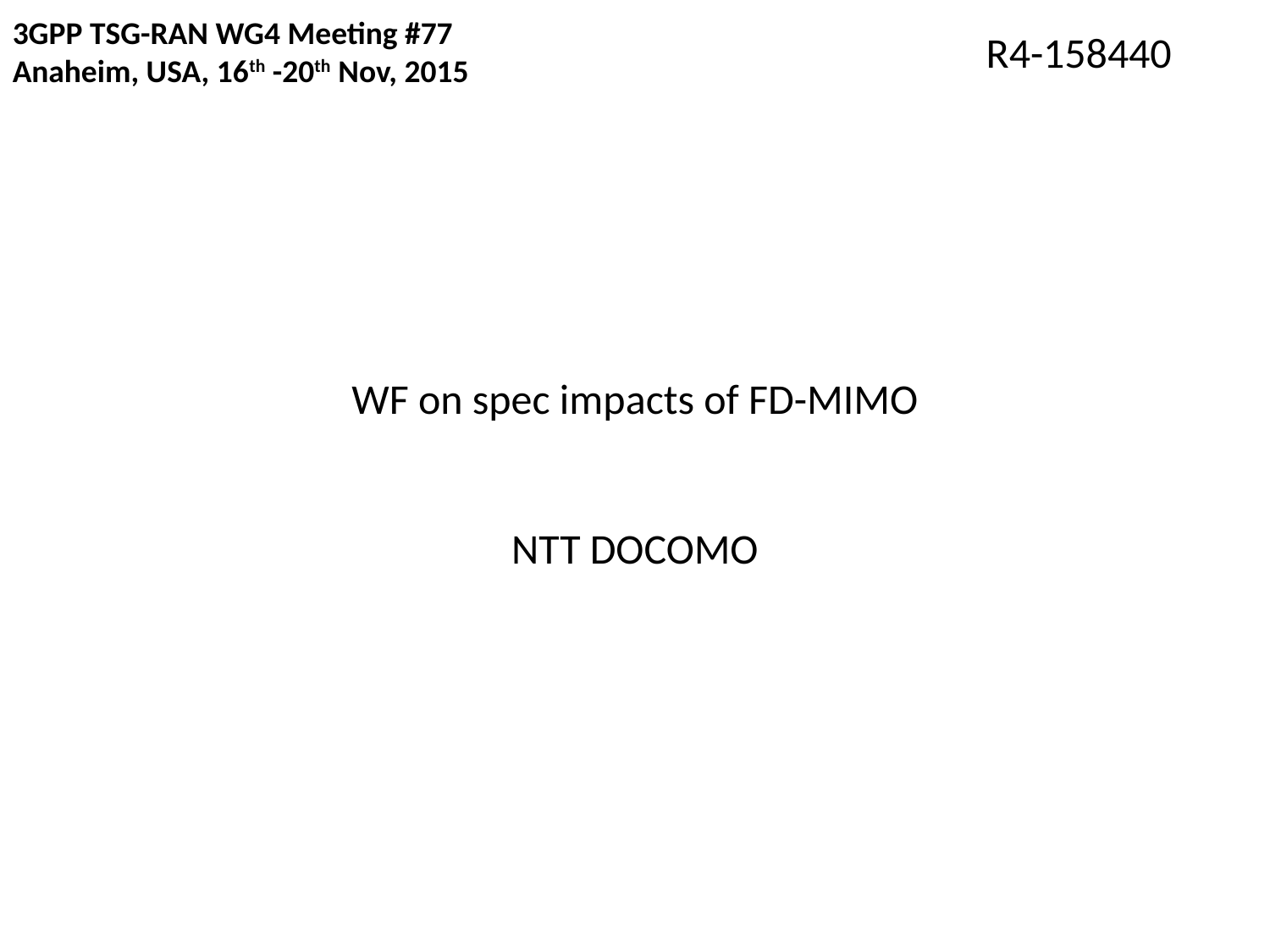

3GPP TSG-RAN WG4 Meeting #77
Anaheim, USA, 16th -20th Nov, 2015
R4-158440
# WF on spec impacts of FD-MIMO
NTT DOCOMO